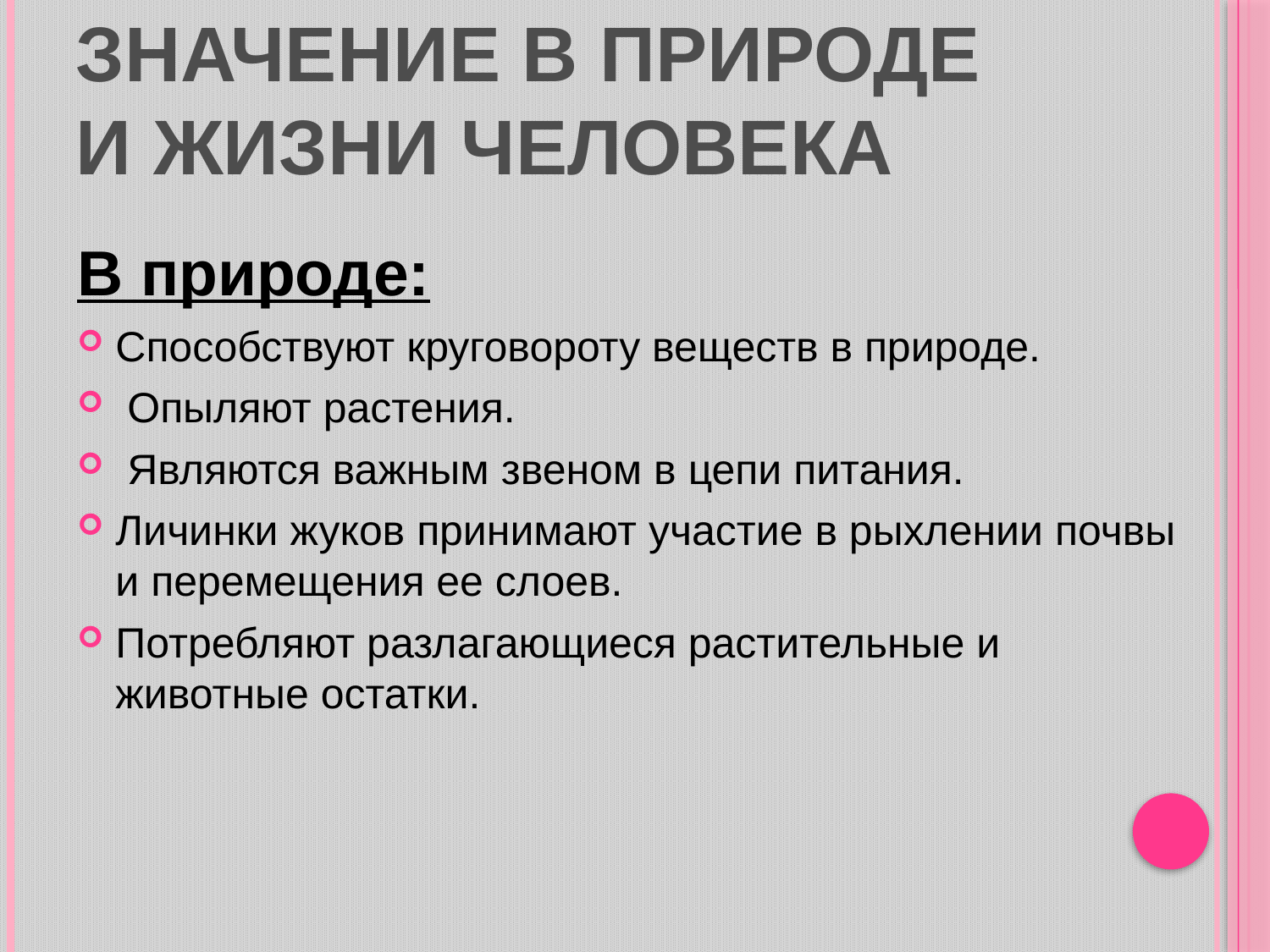

# Значение в природе и жизни человека
В природе:
Способствуют круговороту веществ в природе.
 Опыляют растения.
 Являются важным звеном в цепи питания.
Личинки жуков принимают участие в рыхлении почвы и перемещения ее слоев.
Потребляют разлагающиеся растительные и животные остатки.